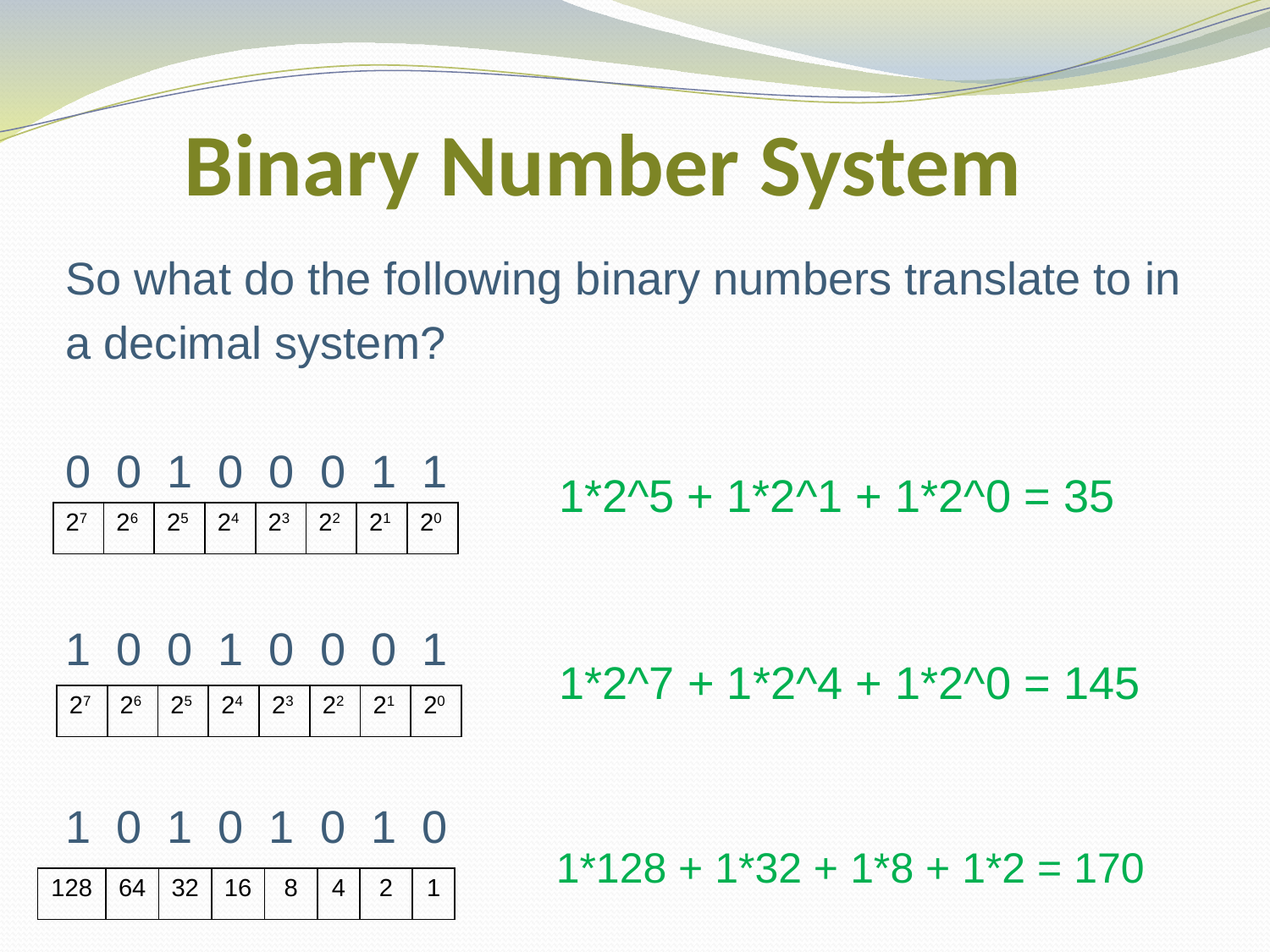

# Binary Number System
So what do the following binary numbers translate to in
a decimal system?

0  0  1  0  0  0  1  1

1  0  0  1  0  0  0  1

1  0  1  0  1  0  1  0
1*2^5 + 1*2^1 + 1*2^0 = 35
| 27 | 26 | 25 | 24 | 23 | 22 | 21 | 20 |
| --- | --- | --- | --- | --- | --- | --- | --- |
1*2^7 + 1*2^4 + 1*2^0 = 145
| 27 | 26 | 25 | 24 | 23 | 22 | 21 | 20 |
| --- | --- | --- | --- | --- | --- | --- | --- |
1*128 + 1*32 + 1*8 + 1*2 = 170
| 128 | 64 | 32 | 16 | 8 | 4 | 2 | 1 |
| --- | --- | --- | --- | --- | --- | --- | --- |